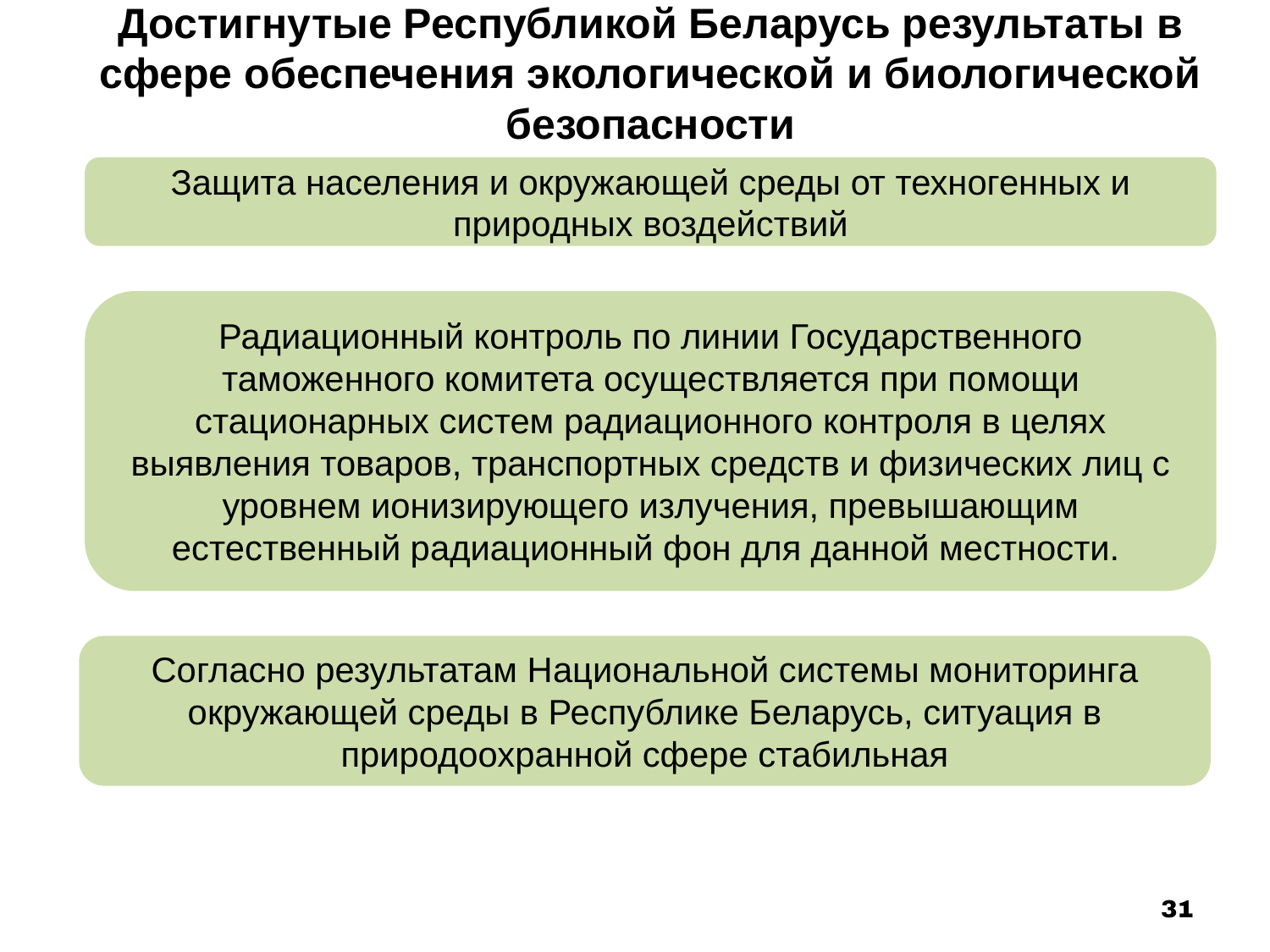

Достигнутые Республикой Беларусь результаты в сфере обеспечения экологической и биологической безопасности
Защита населения и окружающей среды от техногенных и природных воздействий
Радиационный контроль по линии Государственного таможенного комитета осуществляется при помощи стационарных систем радиационного контроля в целях выявления товаров, транспортных средств и физических лиц с уровнем ионизирующего излучения, превышающим естественный радиационный фон для данной местности.
Согласно результатам Национальной системы мониторинга окружающей среды в Республике Беларусь, ситуация в природоохранной сфере стабильная
31